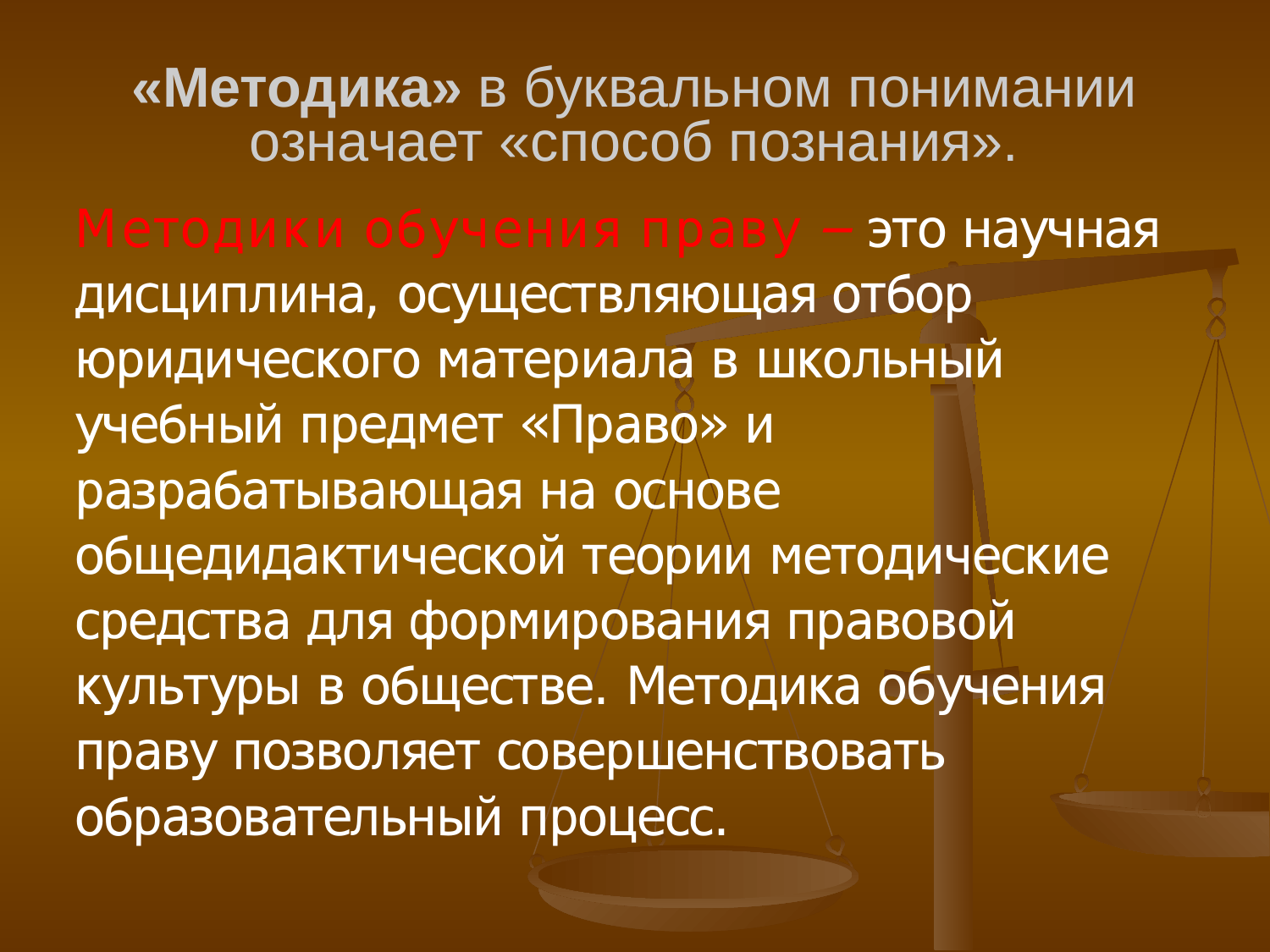

# «Методика» в буквальном понимании означает «способ познания».
Методики обучения праву – это научная дисциплина, осуществляющая отбор юридического материала в школьный учебный предмет «Право» и разрабатывающая на основе общедидактической теории методические средства для формирования правовой культуры в обществе. Методика обучения праву позволяет совершенствовать образовательный процесс.